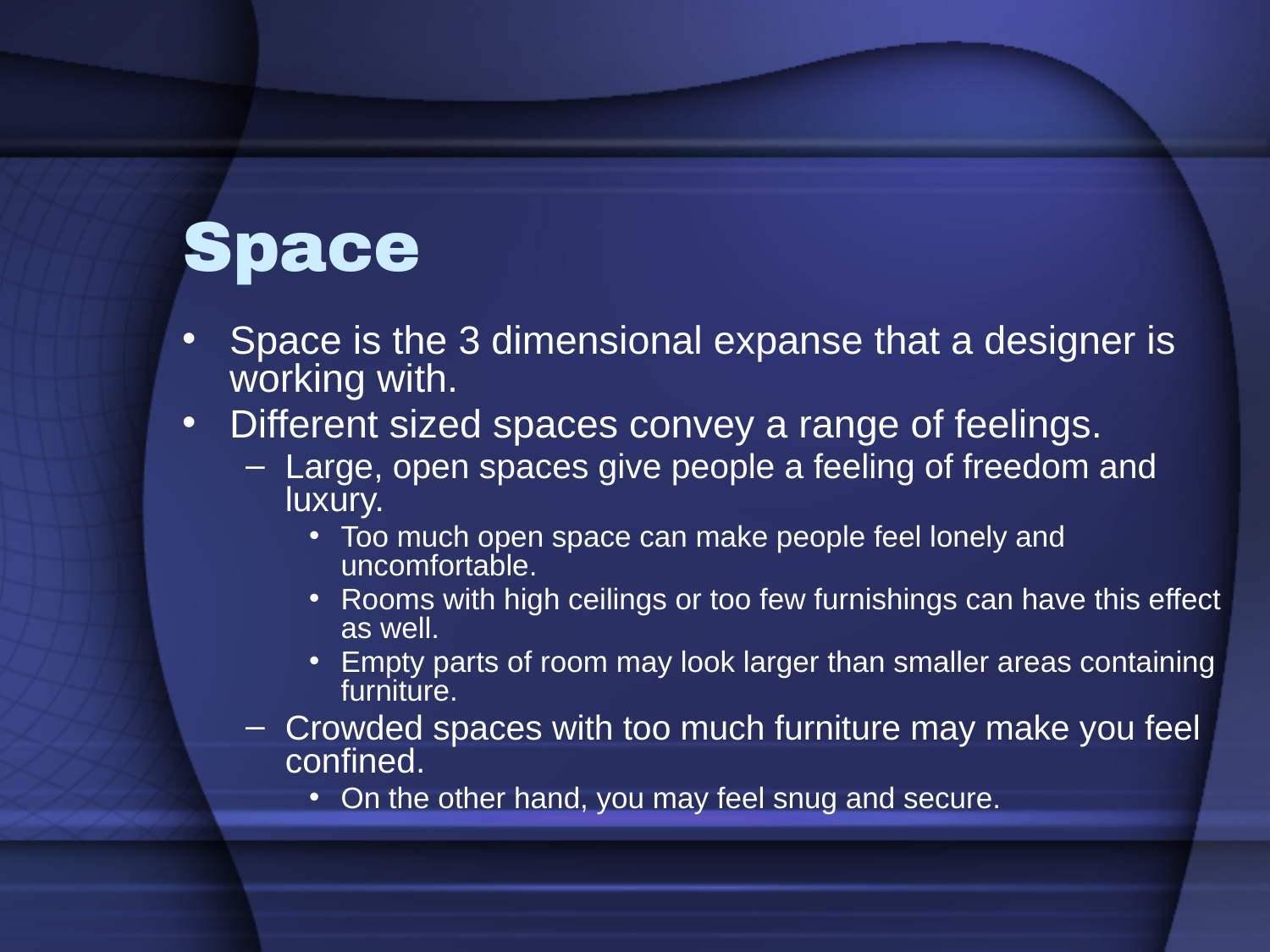

# Space
Space is the 3 dimensional expanse that a designer is working with.
Different sized spaces convey a range of feelings.
Large, open spaces give people a feeling of freedom and luxury.
Too much open space can make people feel lonely and uncomfortable.
Rooms with high ceilings or too few furnishings can have this effect as well.
Empty parts of room may look larger than smaller areas containing furniture.
Crowded spaces with too much furniture may make you feel confined.
On the other hand, you may feel snug and secure.